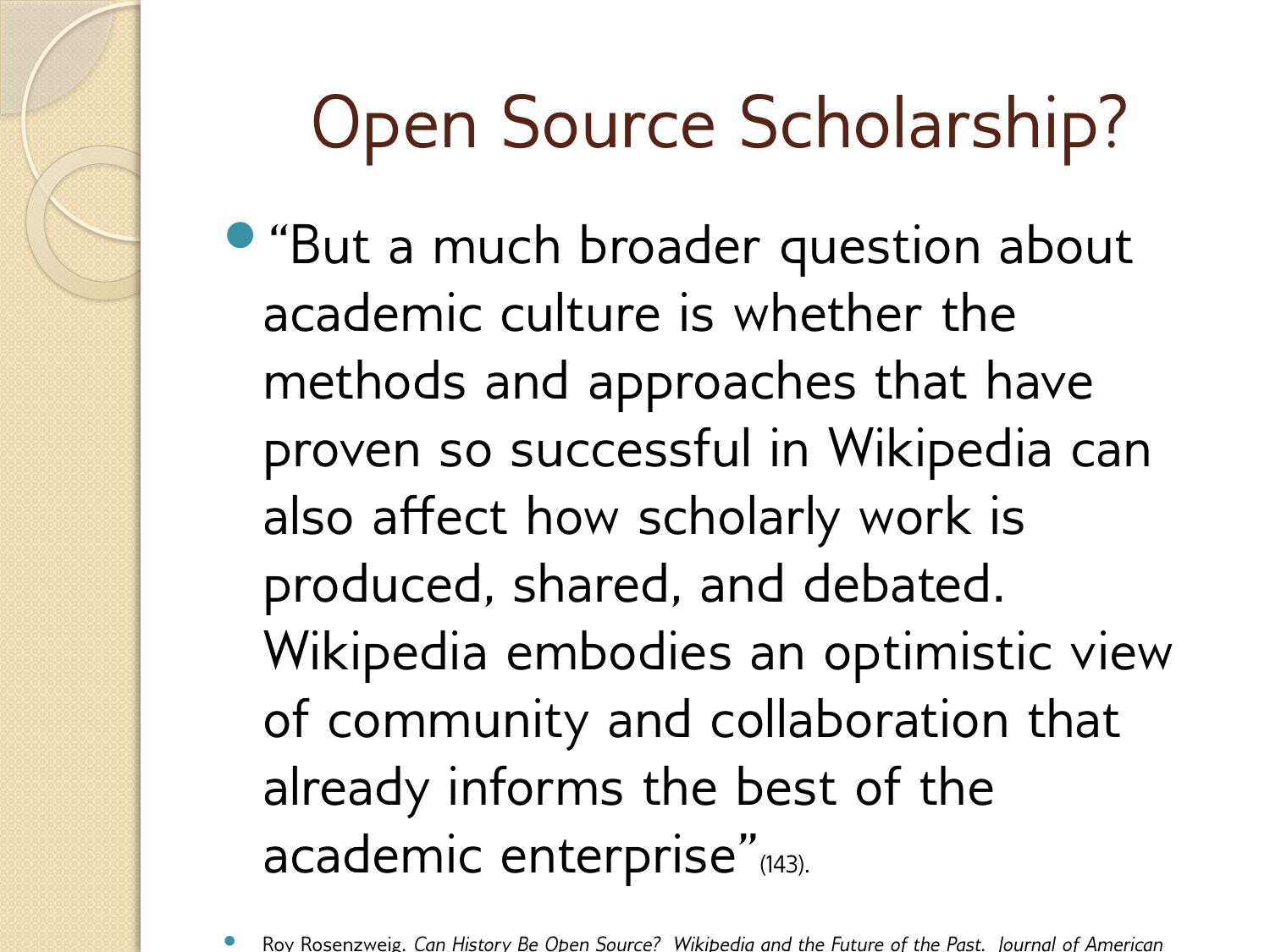

# Open Source Scholarship?
“But a much broader question about academic culture is whether the methods and approaches that have proven so successful in Wikipedia can also affect how scholarly work is produced, shared, and debated.  Wikipedia embodies an optimistic view of community and collaboration that already informs the best of the academic enterprise”(143).

Roy Rosenzweig. Can History Be Open Source?  Wikipedia and the Future of the Past.  Journal of American History.